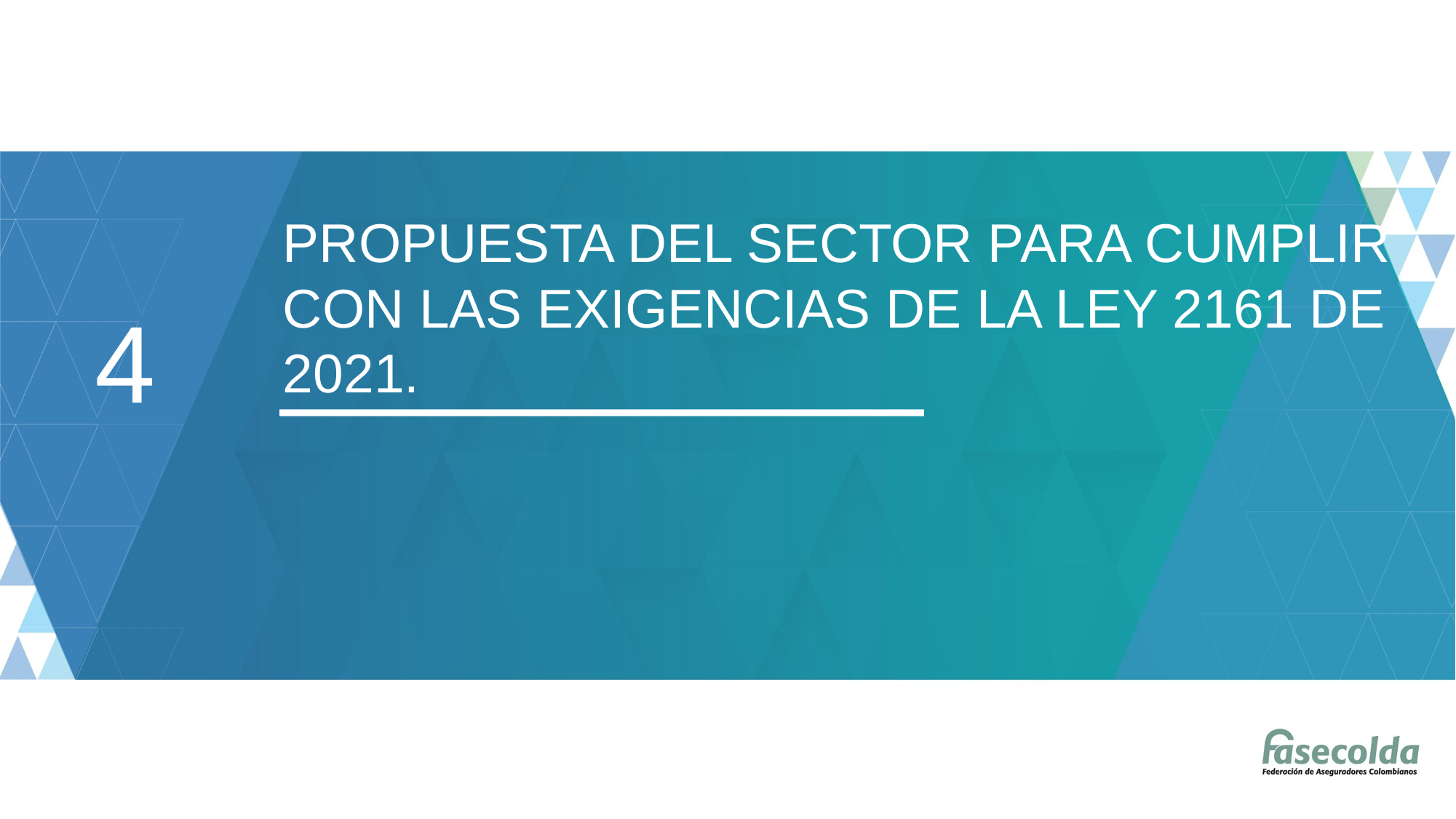

PROPUESTA DEL SECTOR PARA CUMPLIR CON LAS EXIGENCIAS DE LA LEY 2161 DE 2021.

4